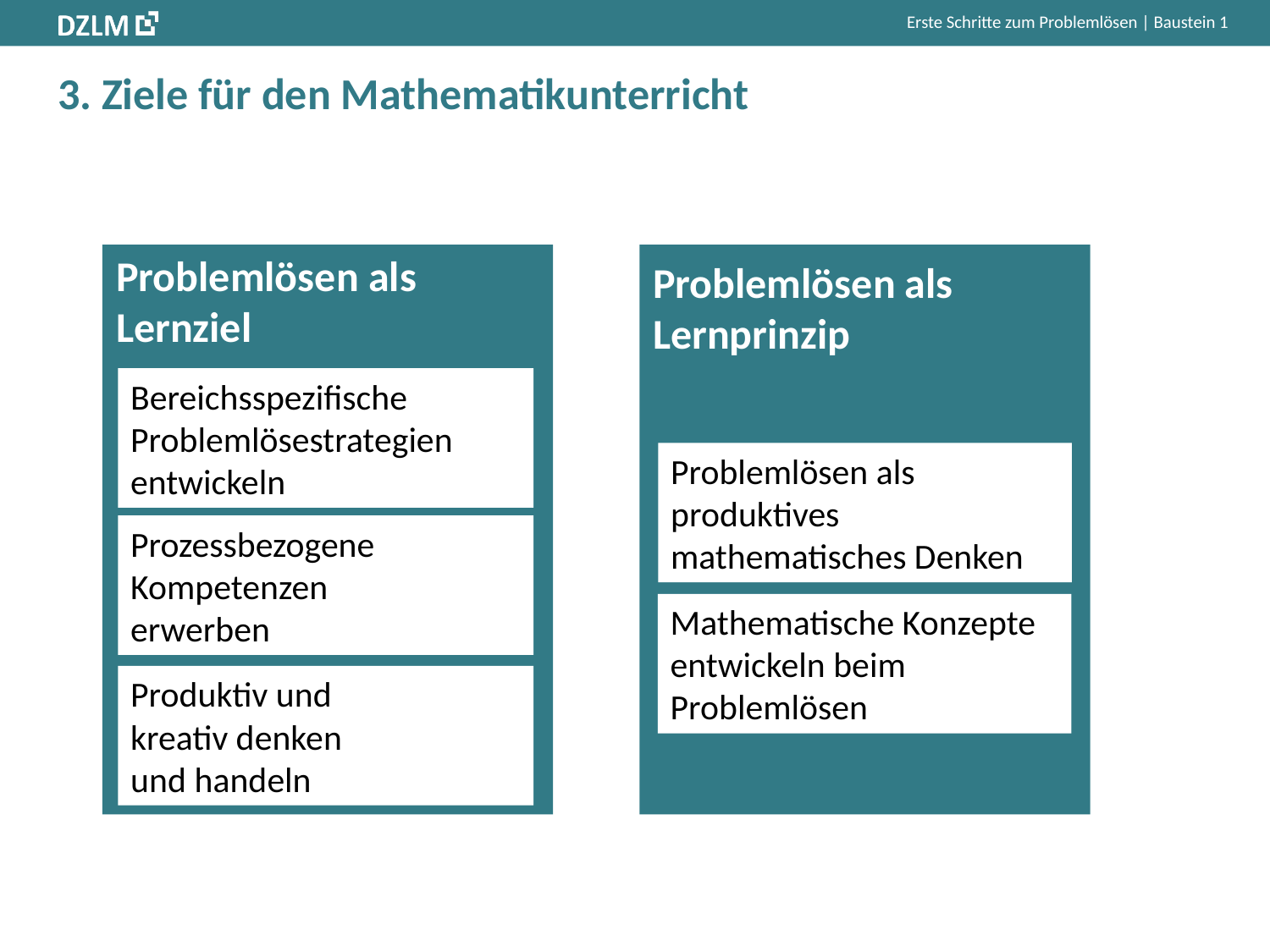

# 3. Ziele für den Mathematikunterricht
Problemlösen als Lernziel

Problemlösen als Lernprinzip
Bereichsspezifische Problemlösestrategien entwickeln
Problemlösen als produktives mathematisches Denken
Prozessbezogene Kompetenzen
erwerben
Mathematische Konzepte entwickeln beim Problemlösen
Produktiv und
kreativ denken
und handeln